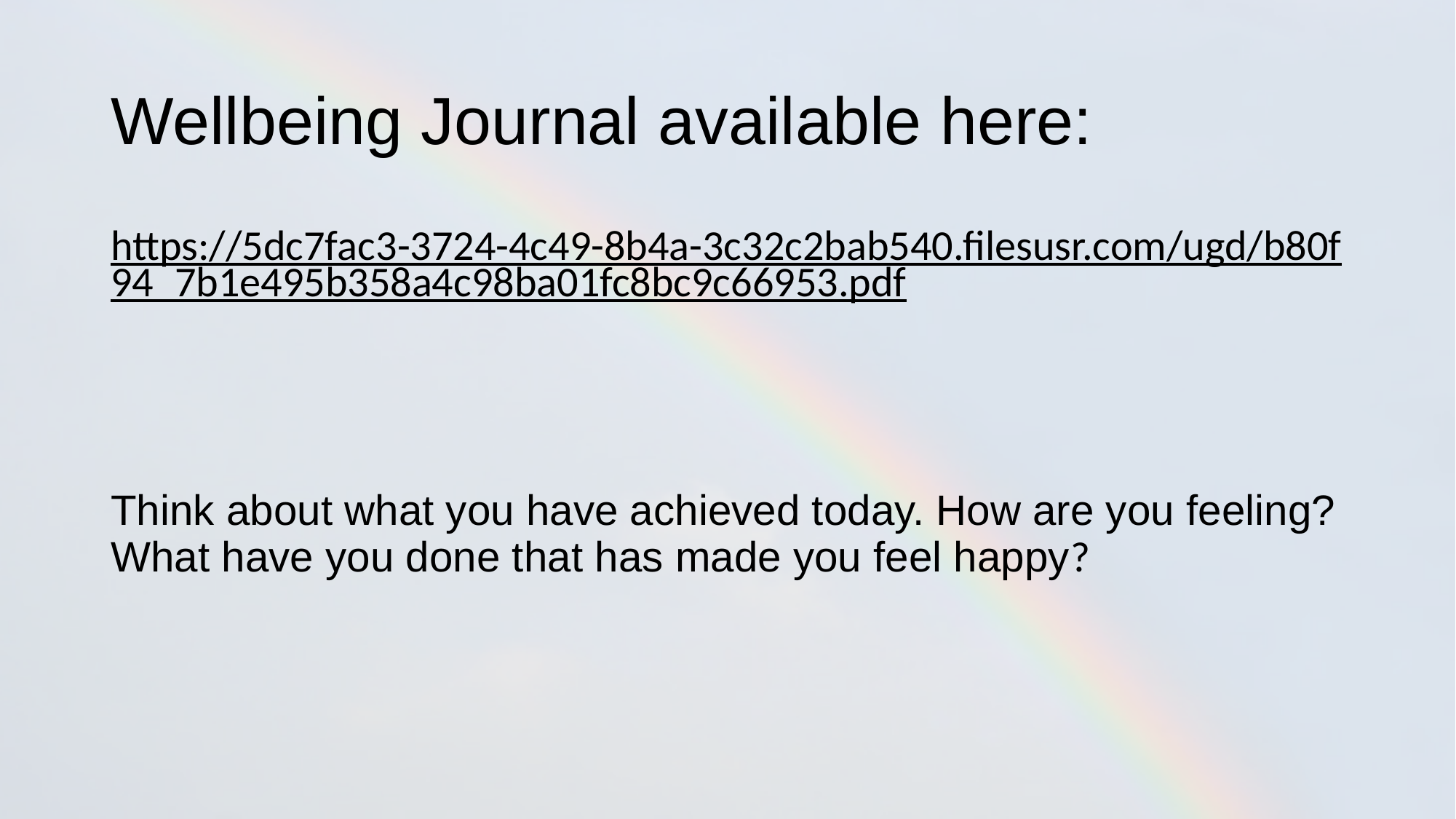

# Wellbeing Journal available here:
https://5dc7fac3-3724-4c49-8b4a-3c32c2bab540.filesusr.com/ugd/b80f94_7b1e495b358a4c98ba01fc8bc9c66953.pdf

Think about what you have achieved today. How are you feeling? What have you done that has made you feel happy?